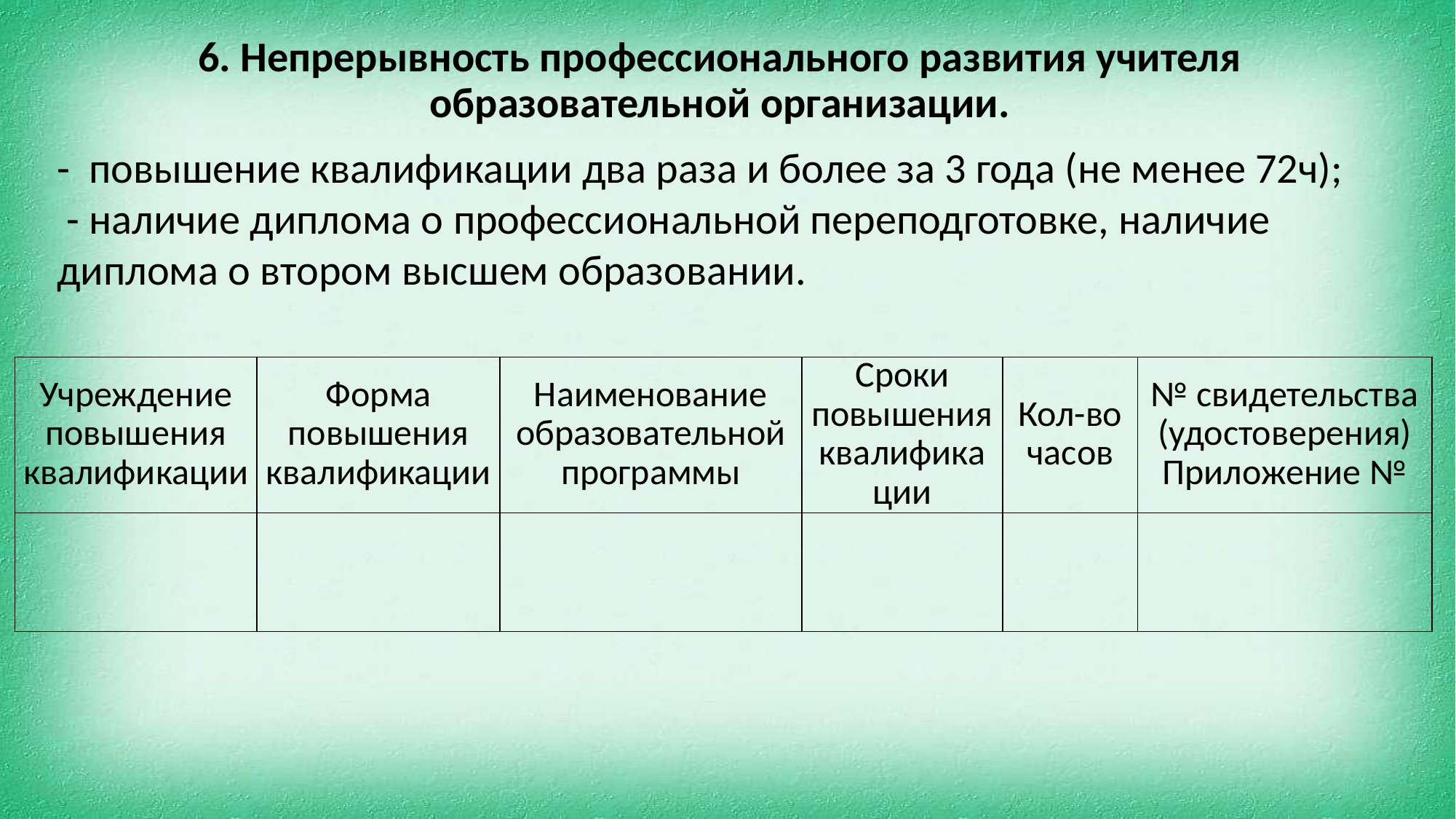

# 6. Непрерывность профессионального развития учителя образовательной организации.
-  повышение квалификации два раза и более за 3 года (не менее 72ч);
 - наличие диплома о профессиональной переподготовке, наличие
диплома о втором высшем образовании.
| Учреждение повышения квалификации | Форма повышения квалификации | Наименование образовательной программы | Сроки повышения квалификации | Кол-во часов | № свидетельства (удостоверения) Приложение № |
| --- | --- | --- | --- | --- | --- |
|  |  |  |  |  |  |